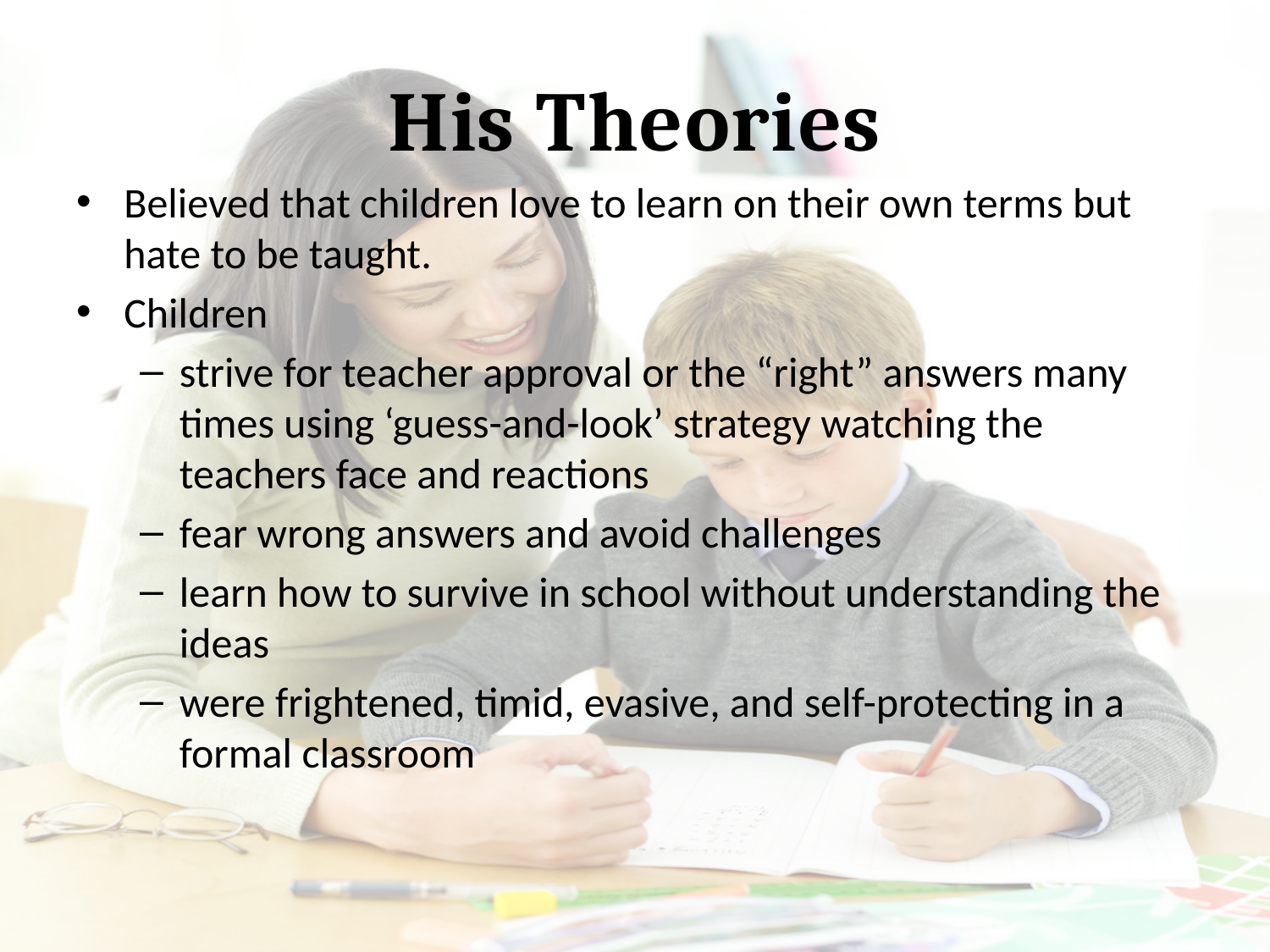

# His Theories
Believed that children love to learn on their own terms but hate to be taught.
Children
strive for teacher approval or the “right” answers many times using ‘guess-and-look’ strategy watching the teachers face and reactions
fear wrong answers and avoid challenges
learn how to survive in school without understanding the ideas
were frightened, timid, evasive, and self-protecting in a formal classroom